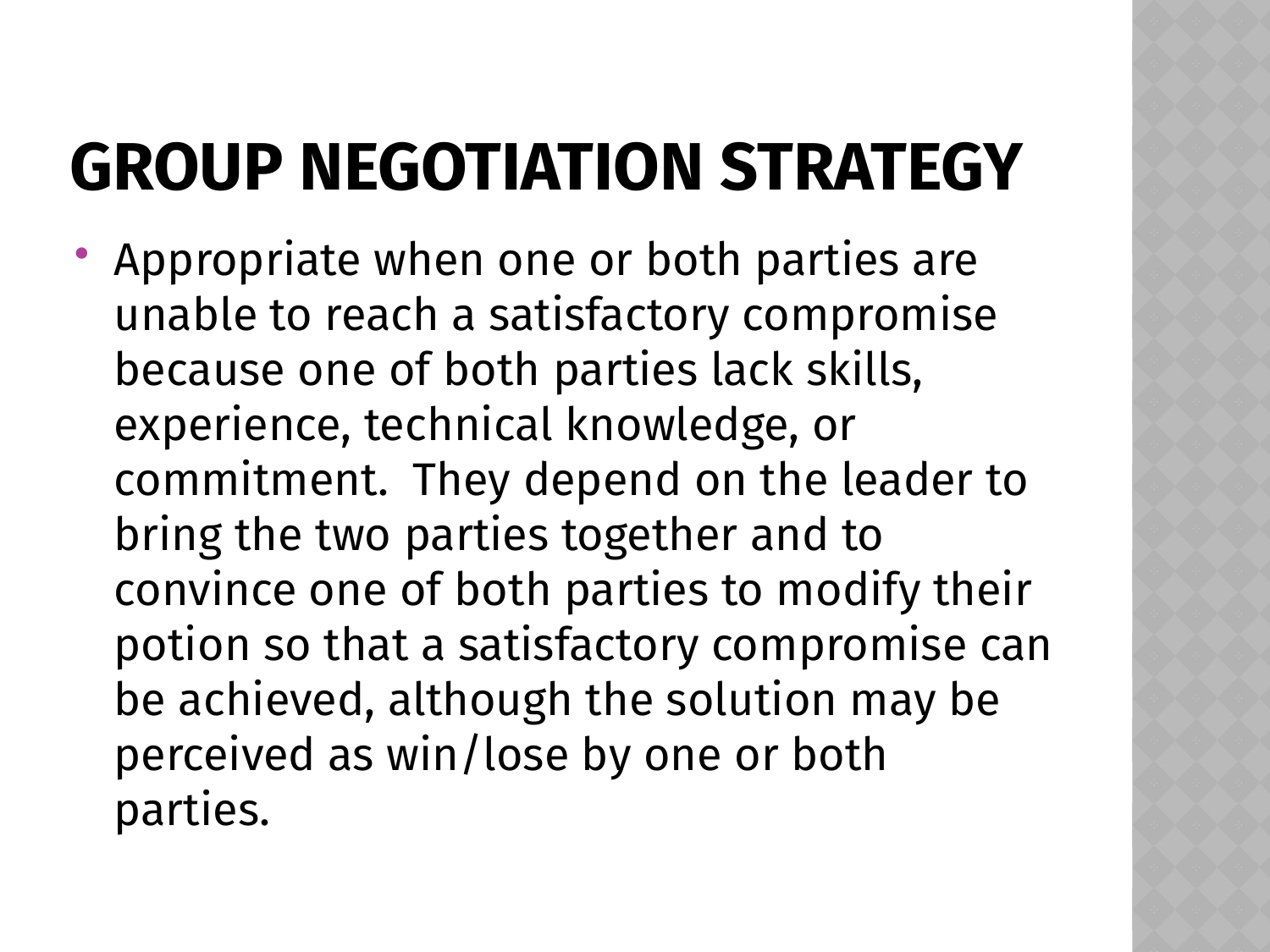

# Group negotiation strategy
Appropriate when one or both parties are unable to reach a satisfactory compromise because one of both parties lack skills, experience, technical knowledge, or commitment.  They depend on the leader to bring the two parties together and to convince one of both parties to modify their potion so that a satisfactory compromise can be achieved, although the solution may be perceived as win/lose by one or both parties.